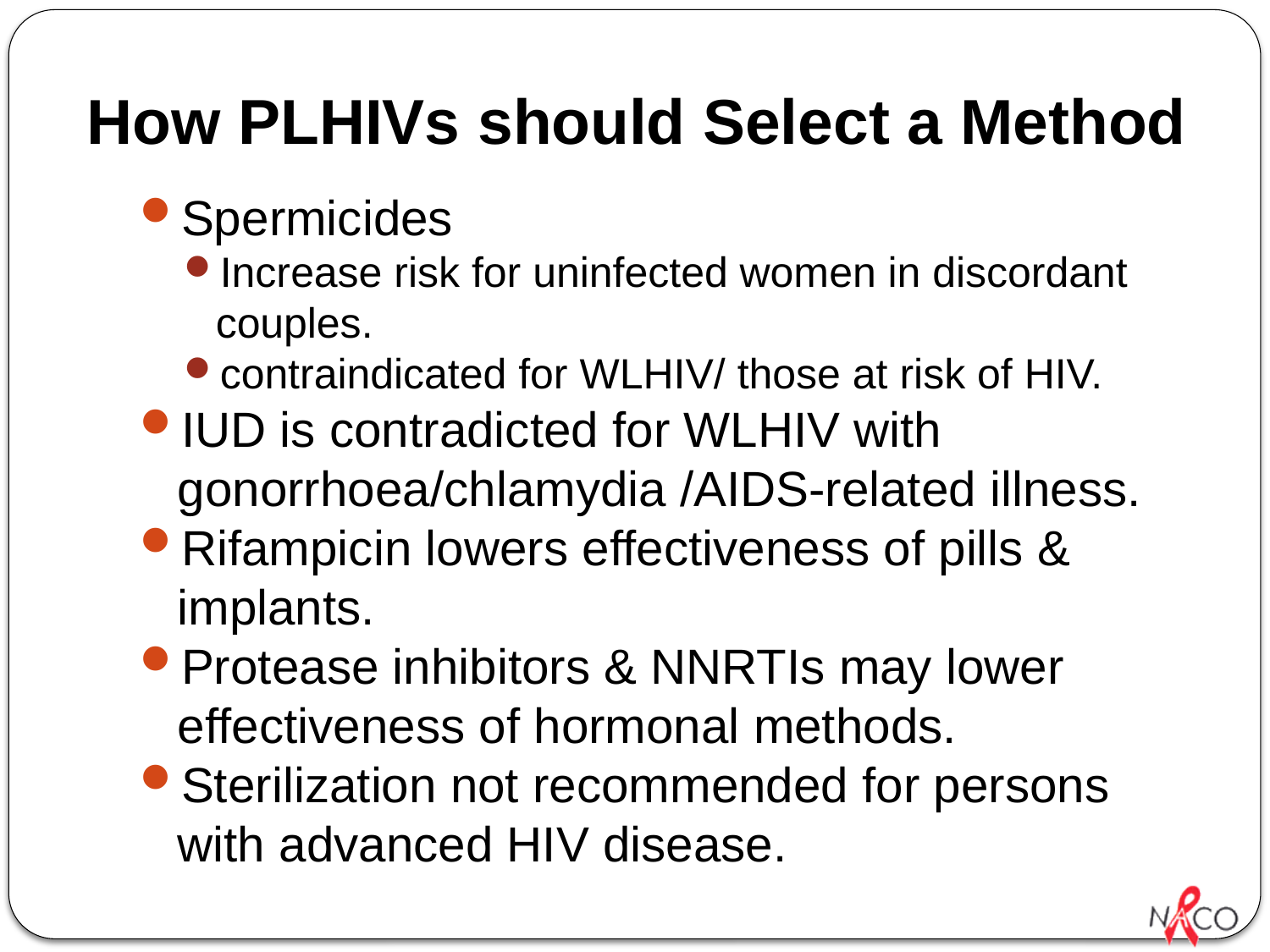

# How PLHIVs should Select a Method
Spermicides
Increase risk for uninfected women in discordant couples.
contraindicated for WLHIV/ those at risk of HIV.
IUD is contradicted for WLHIV with gonorrhoea/chlamydia /AIDS-related illness.
Rifampicin lowers effectiveness of pills & implants.
Protease inhibitors & NNRTIs may lower effectiveness of hormonal methods.
Sterilization not recommended for persons with advanced HIV disease.